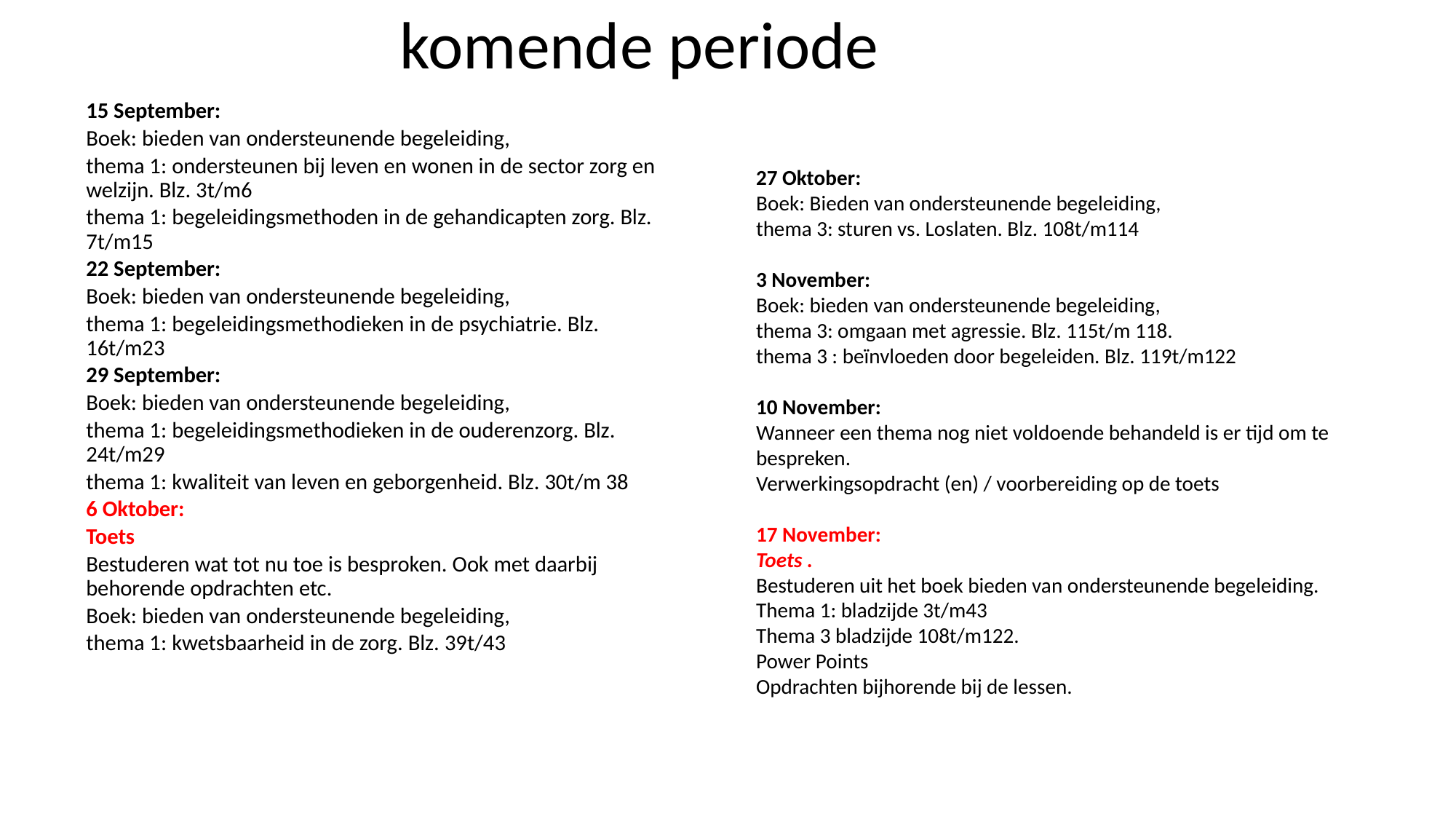

# komende periode
15 September:
Boek: bieden van ondersteunende begeleiding,
thema 1: ondersteunen bij leven en wonen in de sector zorg en welzijn. Blz. 3t/m6
thema 1: begeleidingsmethoden in de gehandicapten zorg. Blz. 7t/m15
22 September:
Boek: bieden van ondersteunende begeleiding,
thema 1: begeleidingsmethodieken in de psychiatrie. Blz. 16t/m23
29 September:
Boek: bieden van ondersteunende begeleiding,
thema 1: begeleidingsmethodieken in de ouderenzorg. Blz. 24t/m29
thema 1: kwaliteit van leven en geborgenheid. Blz. 30t/m 38
6 Oktober:
Toets
Bestuderen wat tot nu toe is besproken. Ook met daarbij behorende opdrachten etc.
Boek: bieden van ondersteunende begeleiding,
thema 1: kwetsbaarheid in de zorg. Blz. 39t/43

27 Oktober:
Boek: Bieden van ondersteunende begeleiding,
thema 3: sturen vs. Loslaten. Blz. 108t/m114

3 November:
Boek: bieden van ondersteunende begeleiding,
thema 3: omgaan met agressie. Blz. 115t/m 118.
thema 3 : beïnvloeden door begeleiden. Blz. 119t/m122

10 November:
Wanneer een thema nog niet voldoende behandeld is er tijd om te bespreken.
Verwerkingsopdracht (en) / voorbereiding op de toets

17 November:
Toets .
Bestuderen uit het boek bieden van ondersteunende begeleiding.
Thema 1: bladzijde 3t/m43
Thema 3 bladzijde 108t/m122.
Power Points
Opdrachten bijhorende bij de lessen.